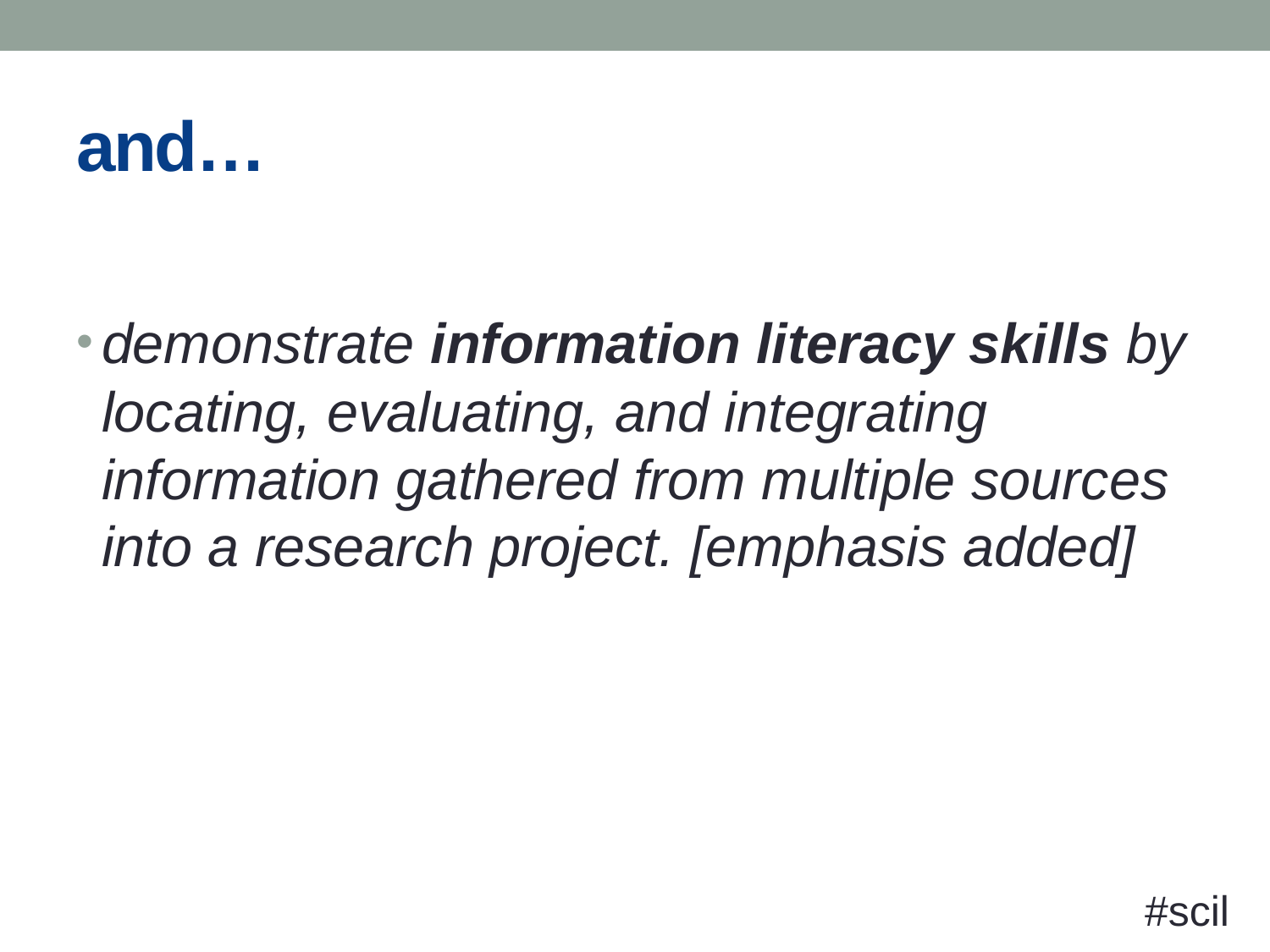

# and…

demonstrate information literacy skills by locating, evaluating, and integrating information gathered from multiple sources into a research project. [emphasis added]

#scil